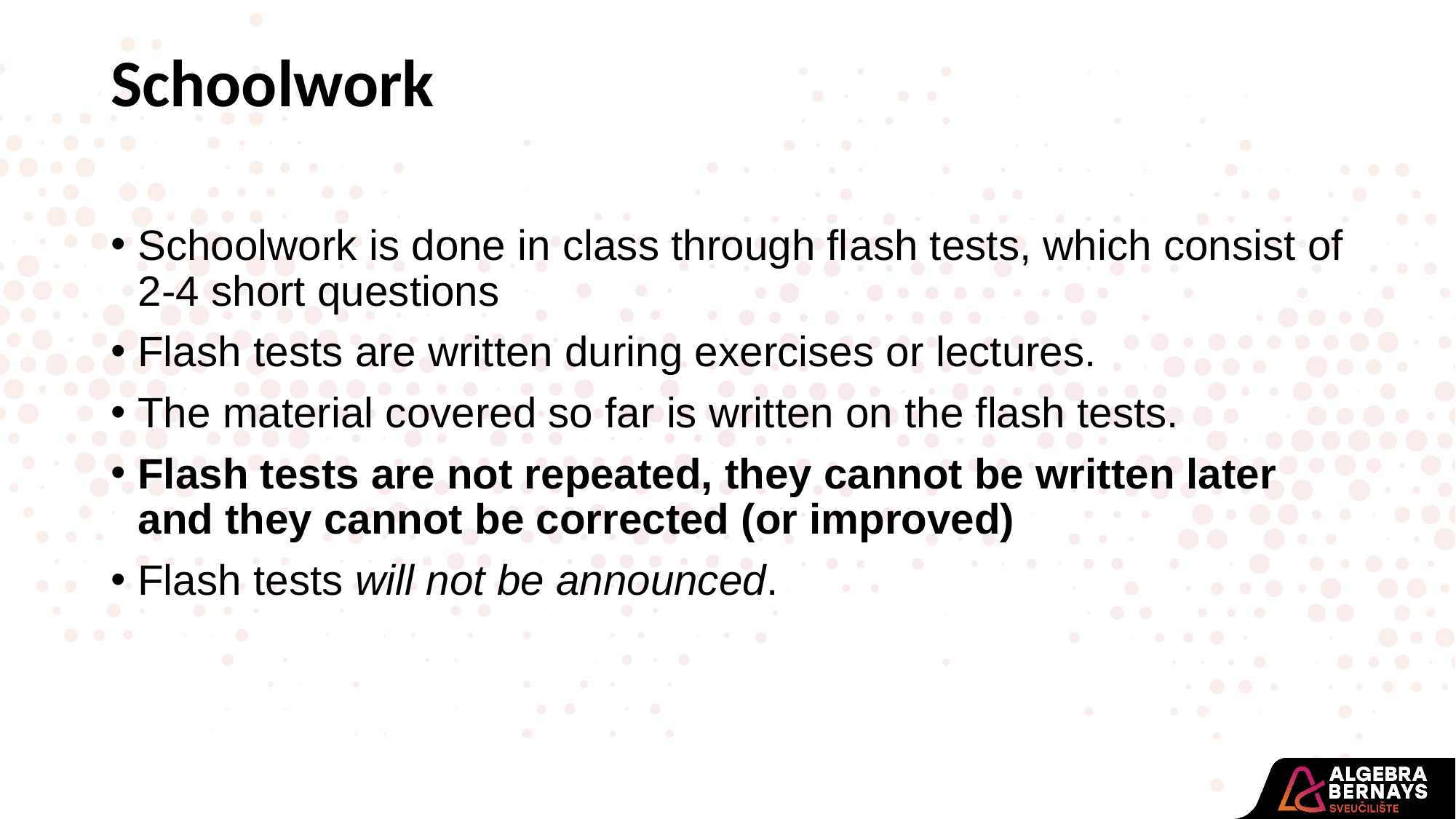

Schoolwork
Schoolwork is done in class through flash tests, which consist of 2-4 short questions
Flash tests are written during exercises or lectures.
The material covered so far is written on the flash tests.
Flash tests are not repeated, they cannot be written later and they cannot be corrected (or improved)
Flash tests will not be announced.